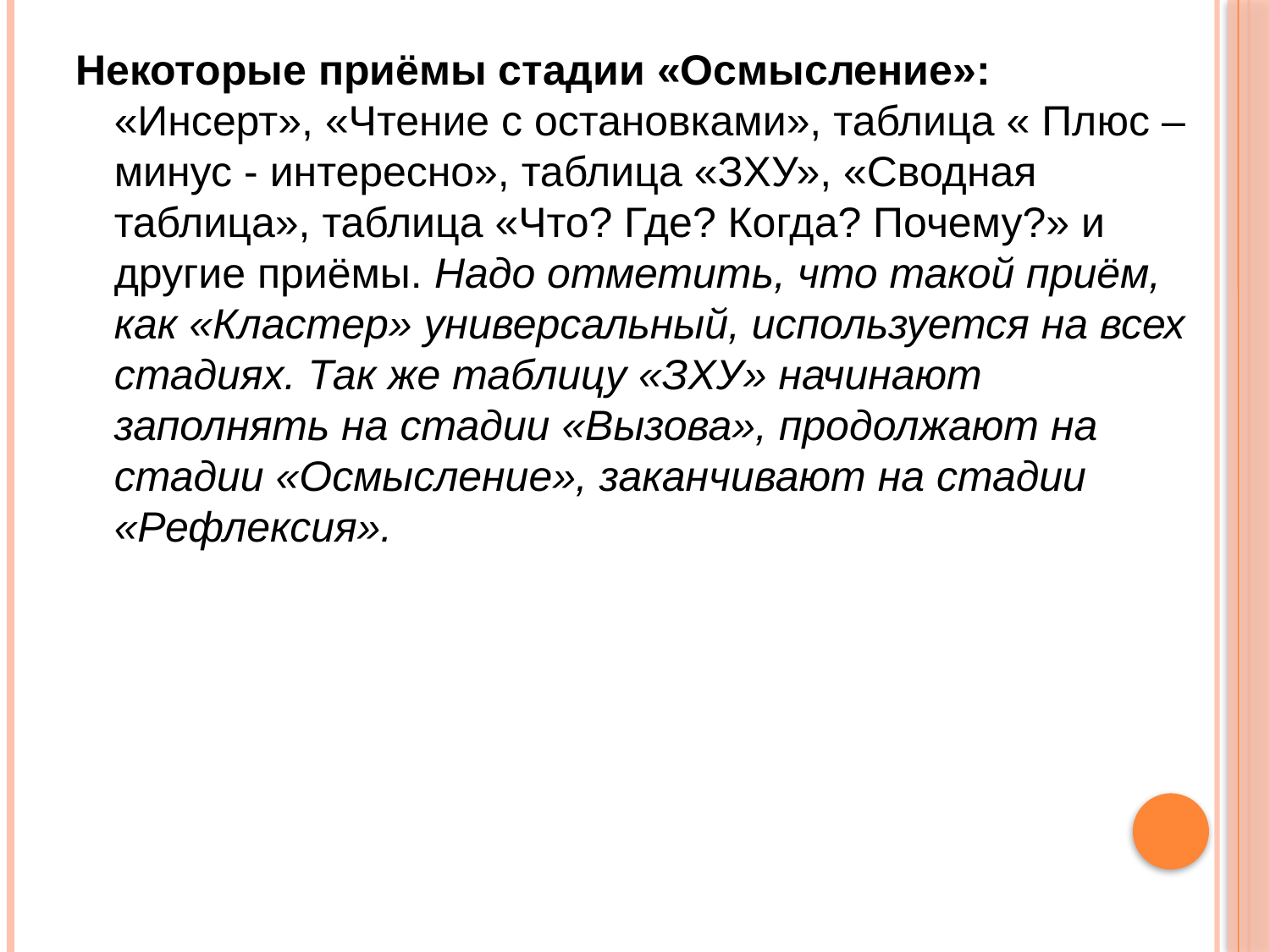

Некоторые приёмы стадии «Осмысление»: «Инсерт», «Чтение с остановками», таблица « Плюс – минус - интересно», таблица «ЗХУ», «Сводная таблица», таблица «Что? Где? Когда? Почему?» и другие приёмы. Надо отметить, что такой приём, как «Кластер» универсальный, используется на всех стадиях. Так же таблицу «ЗХУ» начинают заполнять на стадии «Вызова», продолжают на стадии «Осмысление», заканчивают на стадии «Рефлексия».

#